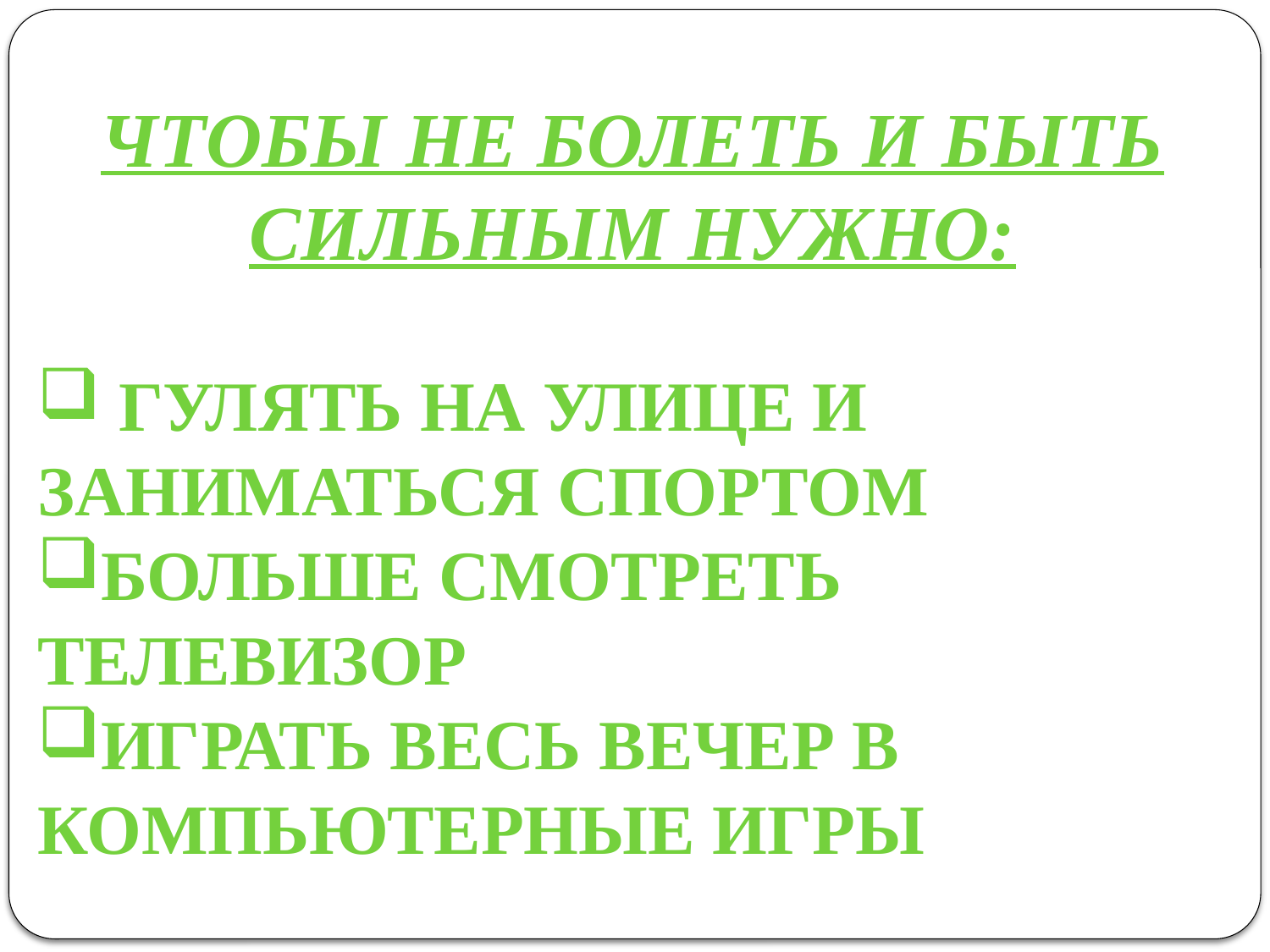

Чтобы не болеть и быть сильным нужно:

 гулять на улице и заниматься спортом
Больше смотреть телевизор
Играть весь вечер в компьютерные игры